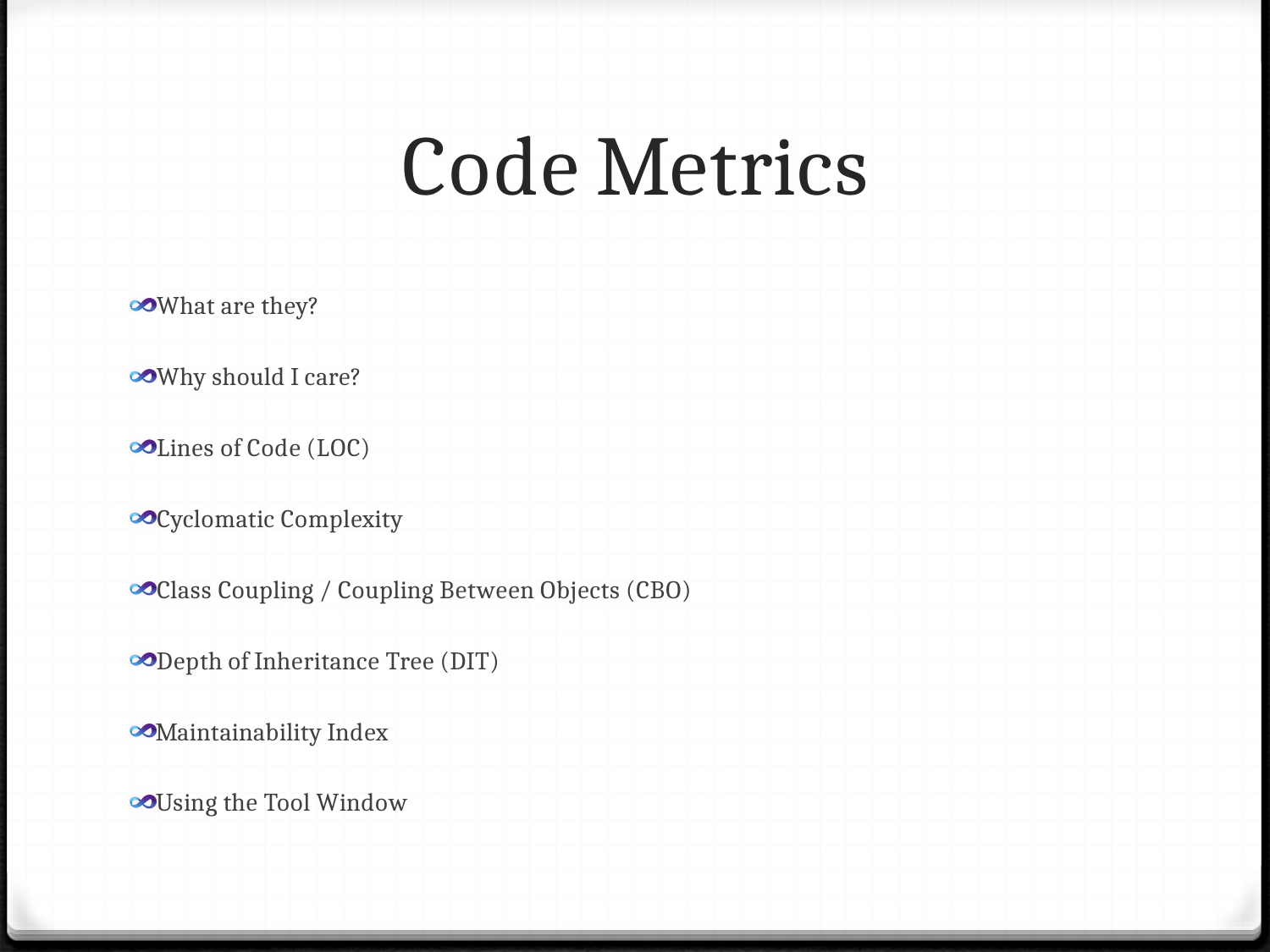

# Code Metrics
What are they?

Why should I care?

Lines of Code (LOC)

Cyclomatic Complexity

Class Coupling / Coupling Between Objects (CBO)

Depth of Inheritance Tree (DIT)

Maintainability Index

Using the Tool Window